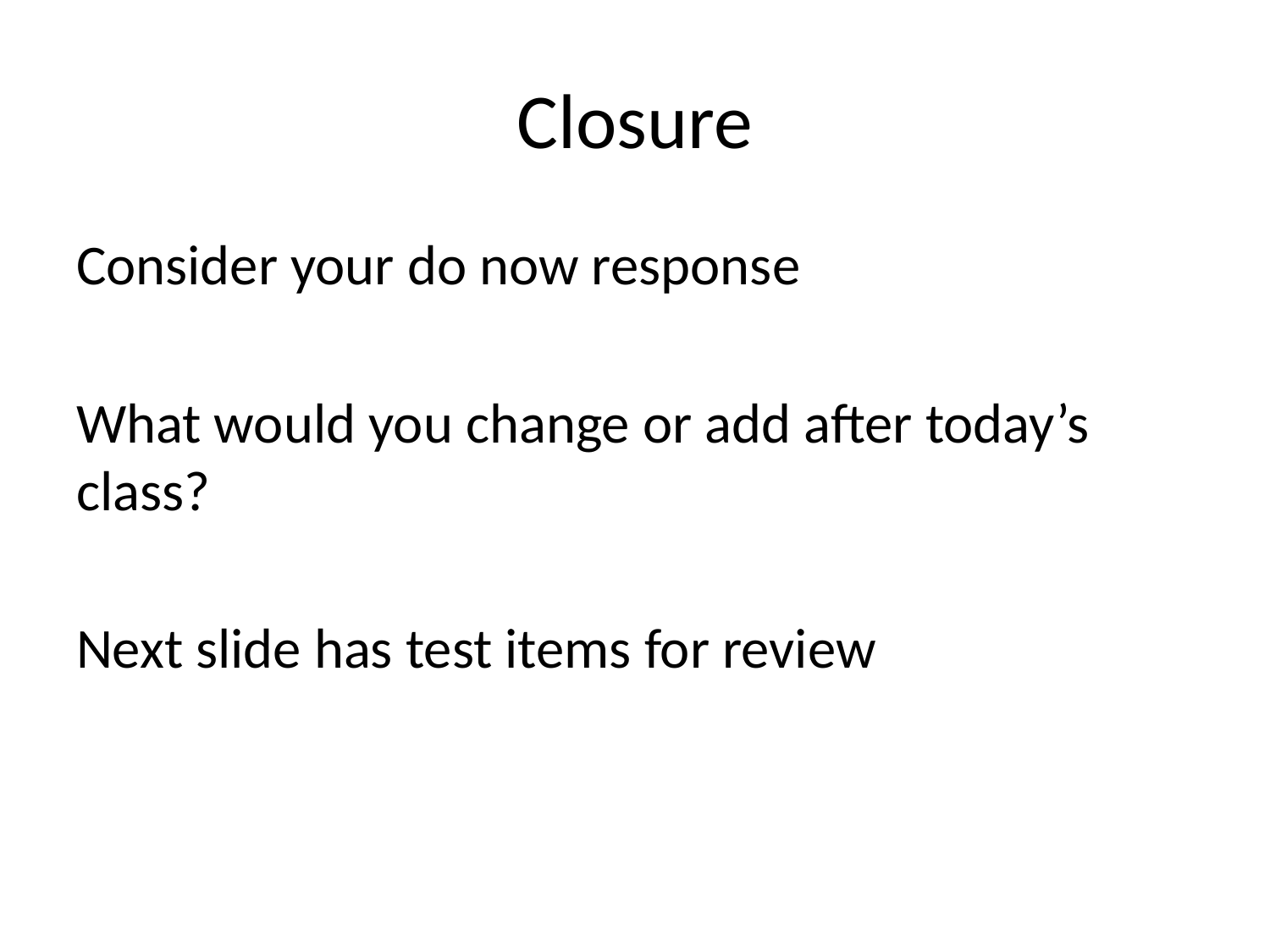

# Closure
Consider your do now response

What would you change or add after today’s class?

Next slide has test items for review